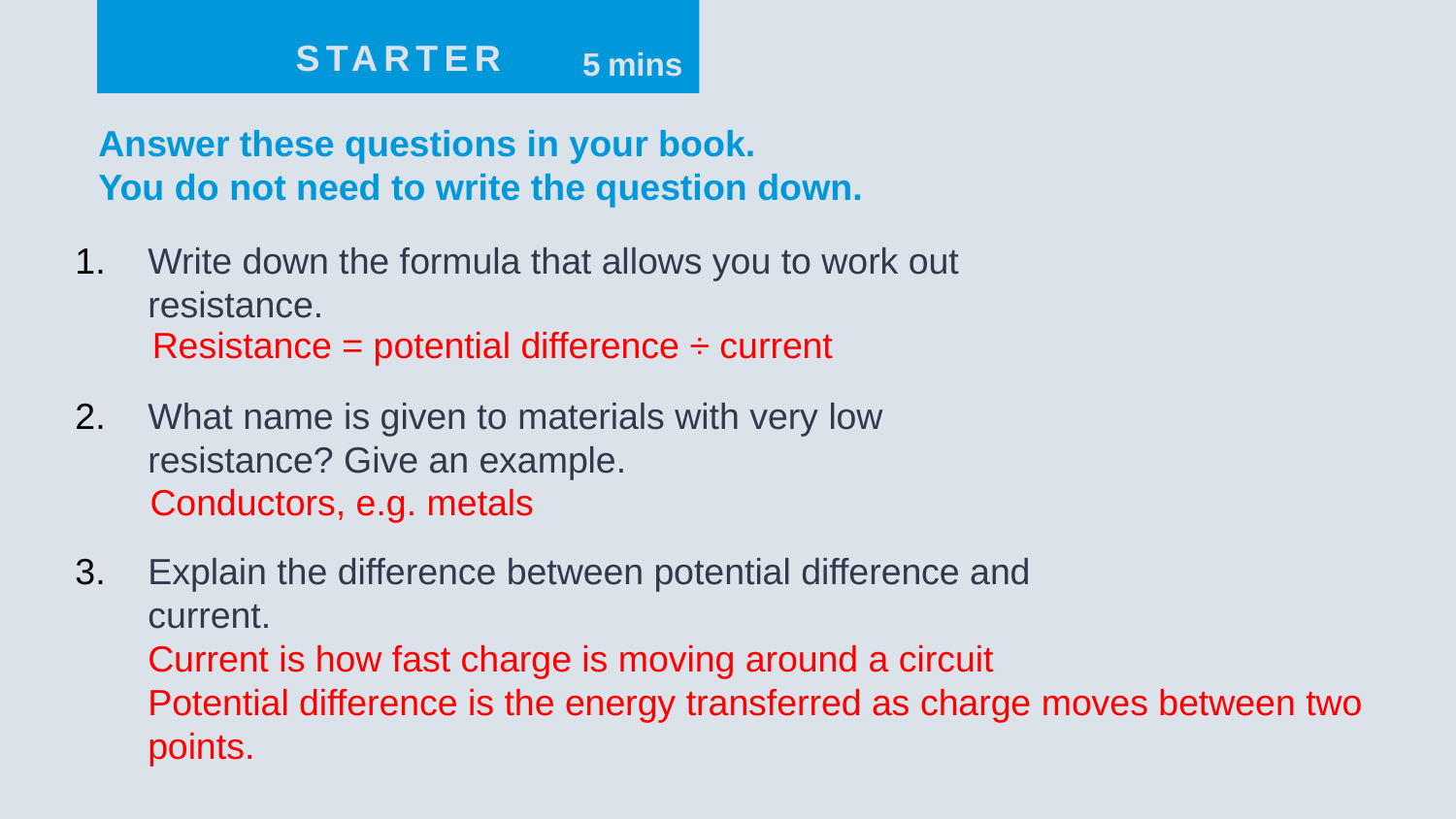

STARTER
| 5 mins |
| --- |
Answer these questions in your book.
You do not need to write the question down.
Write down the formula that allows you to work out resistance.

What name is given to materials with very low resistance? Give an example.

Explain the difference between potential difference and current.

Resistance = potential difference ÷ current
Conductors, e.g. metals
Current is how fast charge is moving around a circuit
Potential difference is the energy transferred as charge moves between two points.